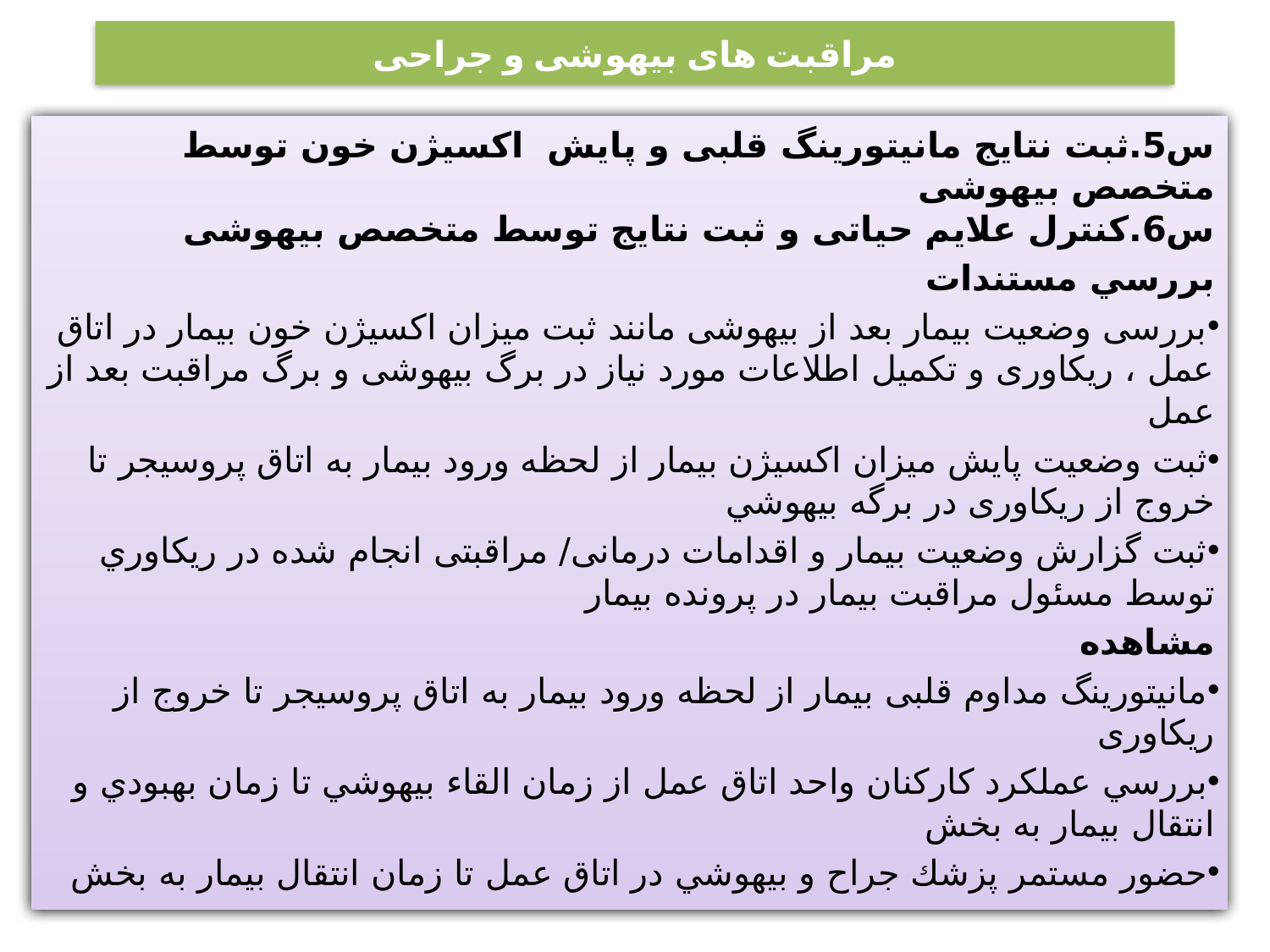

# مراقبت های بیهوشی و جراحی
س5.ثبت نتایج مانیتورینگ قلبی و پایش  اکسیژن خون توسط متخصص بیهوشی
س6.کنترل علایم حیاتی و ثبت نتایج توسط متخصص بیهوشی
بررسي مستندات
بررسی وضعیت بیمار بعد از بیهوشی مانند ثبت ميزان اكسيژن خون بيمار در اتاق عمل ، ریکاوری و تکمیل اطلاعات مورد نیاز در برگ بیهوشی و برگ مراقبت بعد از عمل
ثبت وضعيت پایش میزان اکسیژن بیمار از لحظه ورود بیمار به اتاق پروسیجر تا خروج از ریکاوری در برگه بيهوشي
ثبت گزارش وضعیت بیمار و اقدامات درمانی/ مراقبتی انجام شده در ريكاوري توسط مسئول مراقبت بیمار در پرونده بيمار
مشاهده
مانیتورینگ مداوم قلبی بیمار از لحظه ورود بیمار به اتاق پروسیجر تا خروج از ریکاوری
بررسي عملکرد کارکنان واحد اتاق عمل از زمان القاء بيهوشي تا زمان بهبودي و انتقال بيمار به بخش
حضور مستمر پزشك جراح و بيهوشي در اتاق عمل تا زمان انتقال بيمار به بخش